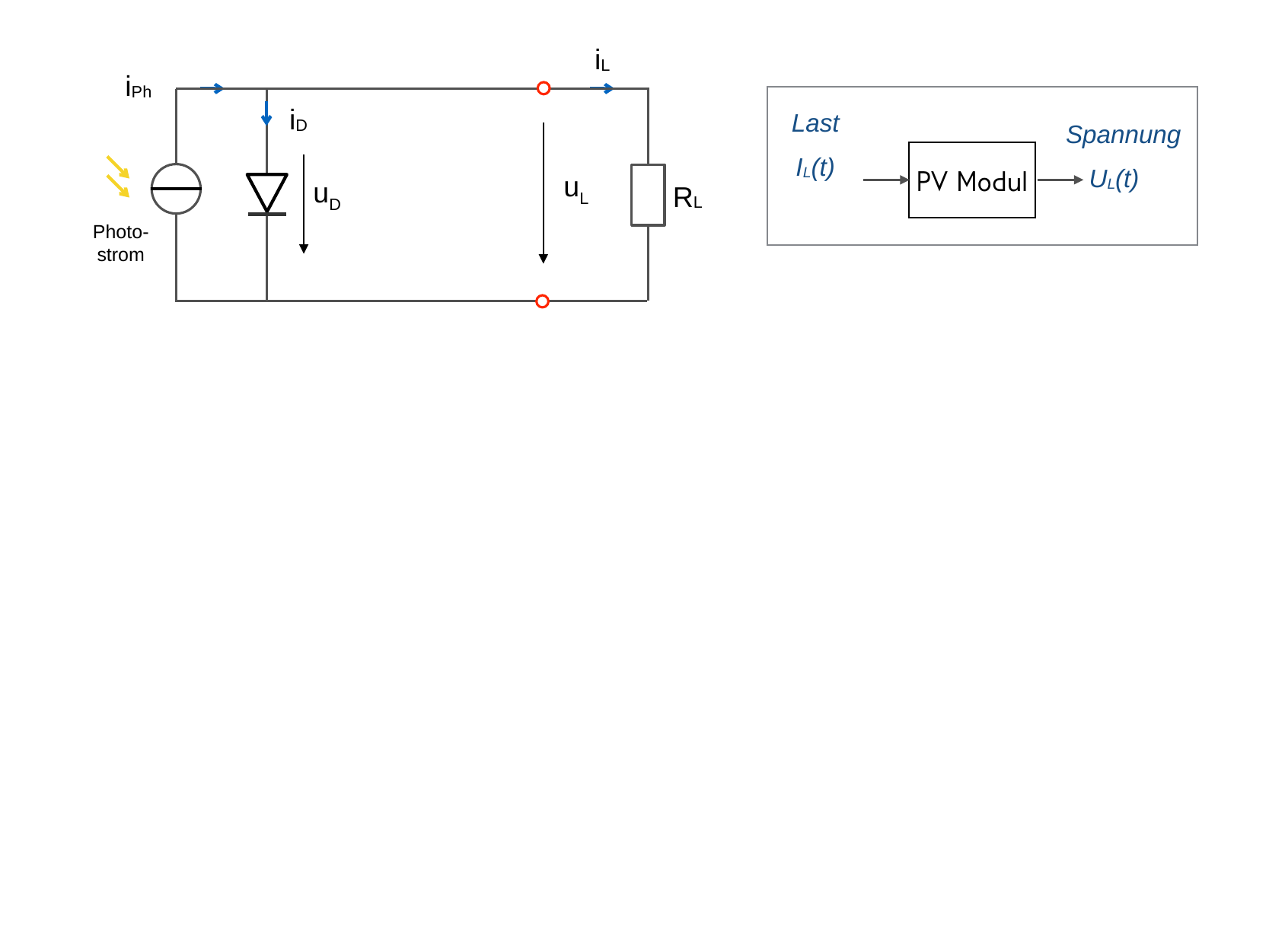

iL
iPh

Last
Spannung

PV Modul
IL(t)
UL(t)

iD

uL

uD
RL

Photo-strom